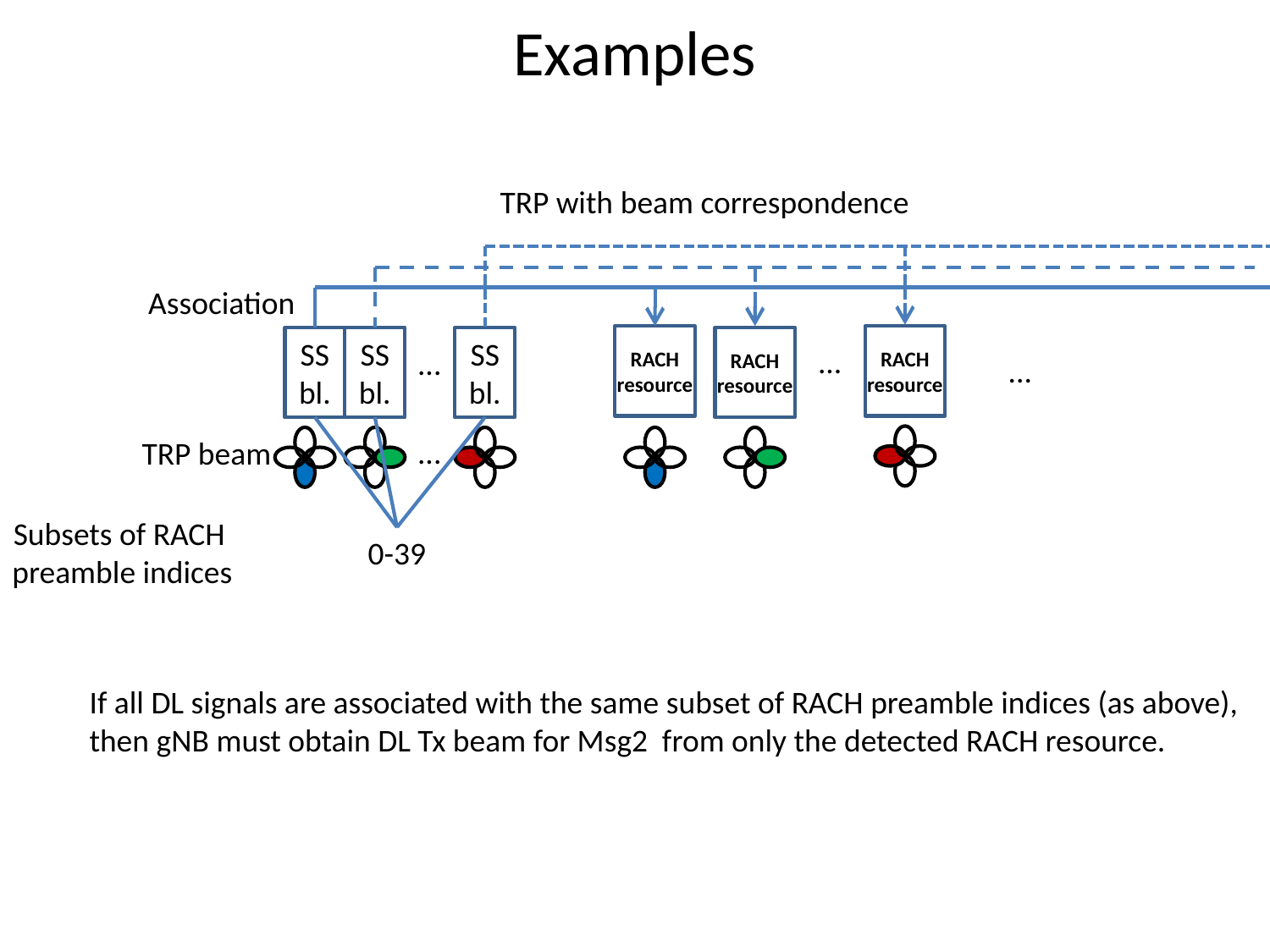

# Examples

TRP with beam correspondence
Association
RACH resource
RACH resource
RACH resource
SS
bl.
SS
bl.
SS bl.
...
...
...
...

TRP beam

Subsets of RACH
preamble indices
0-39
If all DL signals are associated with the same subset of RACH preamble indices (as above),
then gNB must obtain DL Tx beam for Msg2  from only the detected RACH resource.